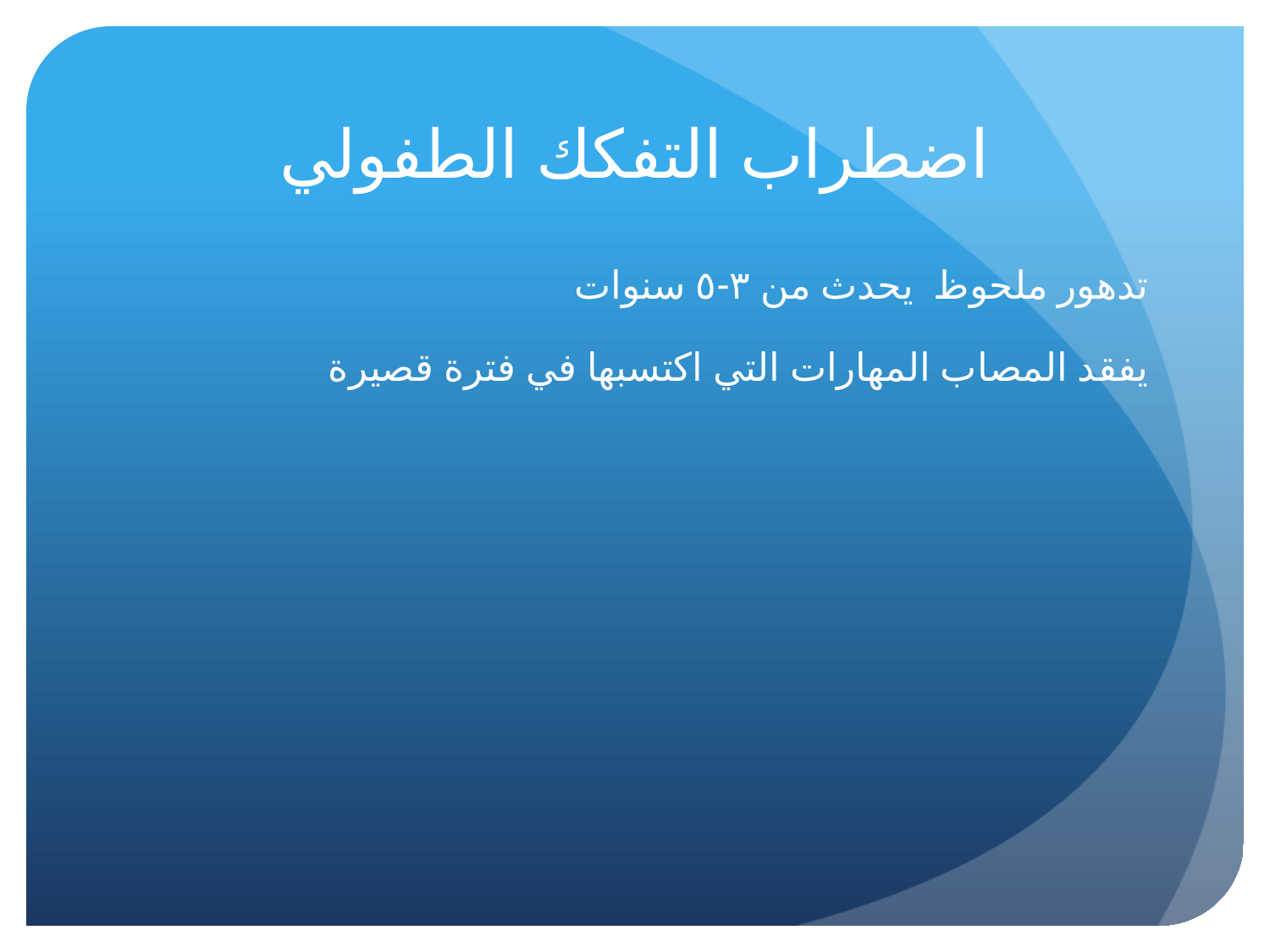

# اضطراب التفكك الطفولي
تدهور ملحوظ  يحدث من ٣-٥ سنوات
يفقد المصاب المهارات التي اكتسبها في فترة قصيرة